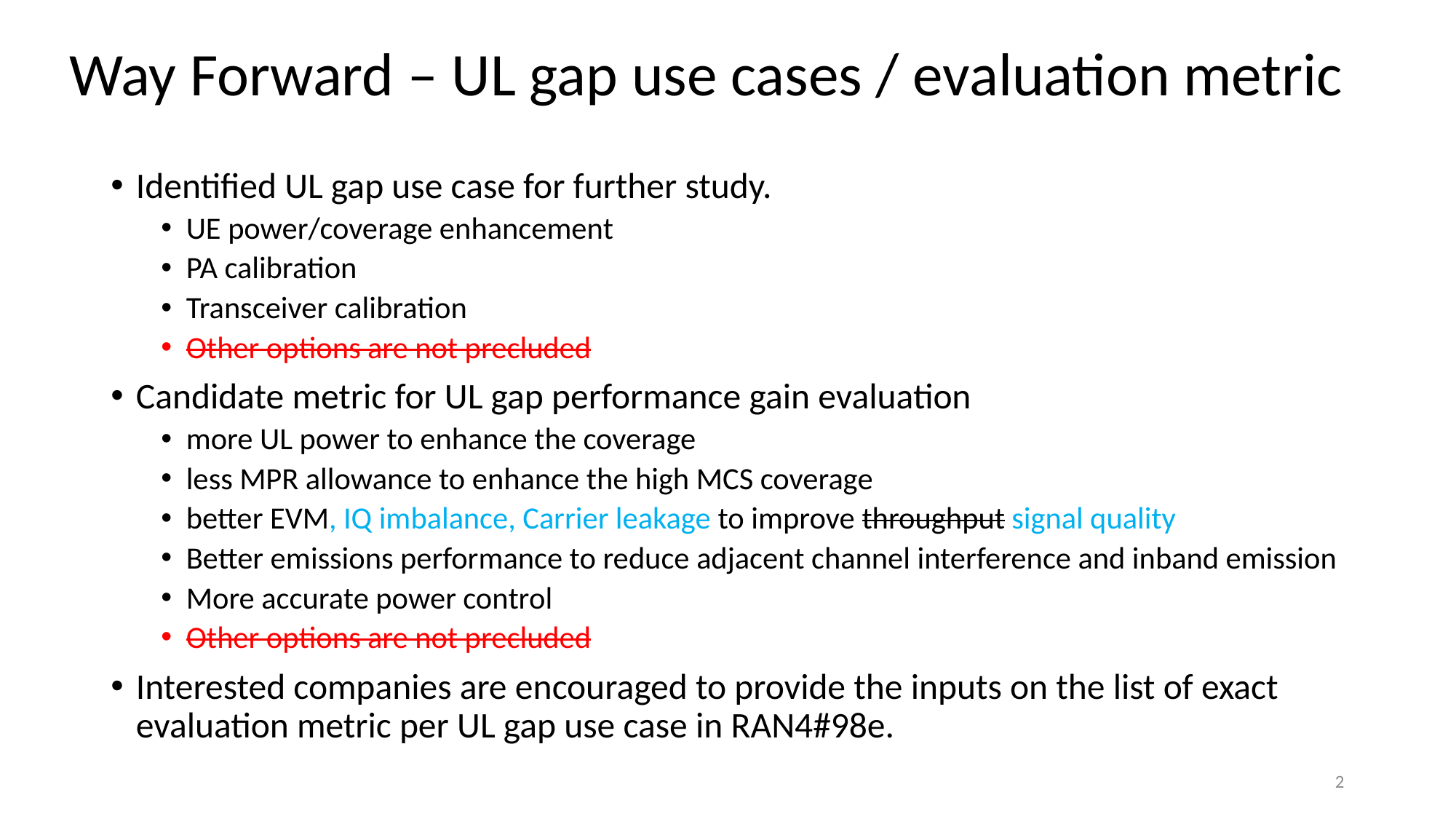

# Way Forward – UL gap use cases / evaluation metric

Identified UL gap use case for further study.
UE power/coverage enhancement
PA calibration
Transceiver calibration
Other options are not precluded
Candidate metric for UL gap performance gain evaluation
more UL power to enhance the coverage
less MPR allowance to enhance the high MCS coverage
better EVM, IQ imbalance, Carrier leakage to improve throughput signal quality
Better emissions performance to reduce adjacent channel interference and inband emission
More accurate power control
Other options are not precluded
Interested companies are encouraged to provide the inputs on the list of exact evaluation metric per UL gap use case in RAN4#98e.
2